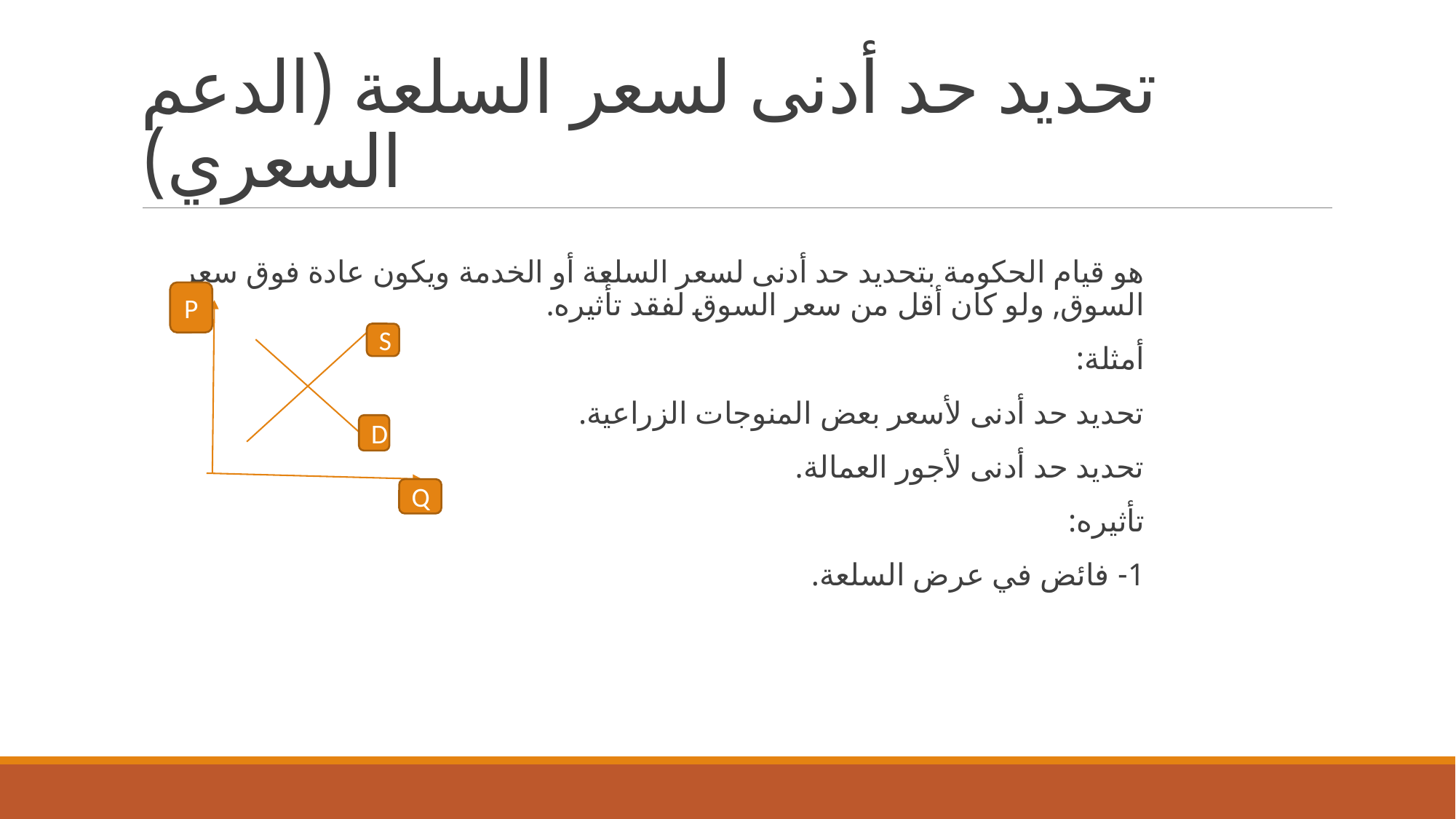

# تحديد حد أدنى لسعر السلعة (الدعم السعري)

هو قيام الحكومة بتحديد حد أدنى لسعر السلعة أو الخدمة ويكون عادة فوق سعر السوق, ولو كان أقل من سعر السوق لفقد تأثيره.
أمثلة:
تحديد حد أدنى لأسعر بعض المنوجات الزراعية.
تحديد حد أدنى لأجور العمالة.
تأثيره:
1- فائض في عرض السلعة.
P
S
D
Q